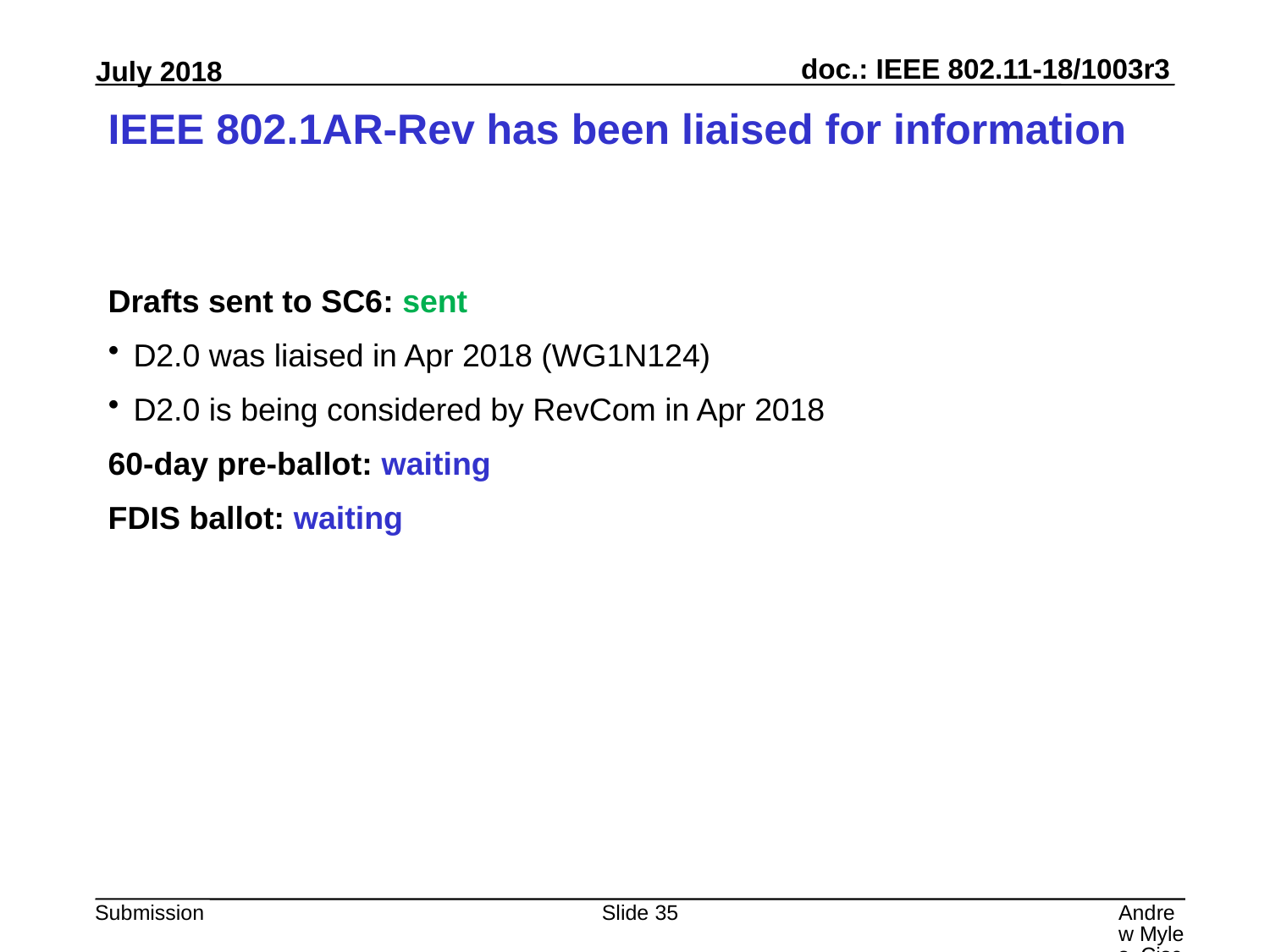

# IEEE 802.1AR-Rev has been liaised for information
Drafts sent to SC6: sent
D2.0 was liaised in Apr 2018 (WG1N124)
D2.0 is being considered by RevCom in Apr 2018
60-day pre-ballot: waiting
FDIS ballot: waiting
Slide 35
Andrew Myles, Cisco